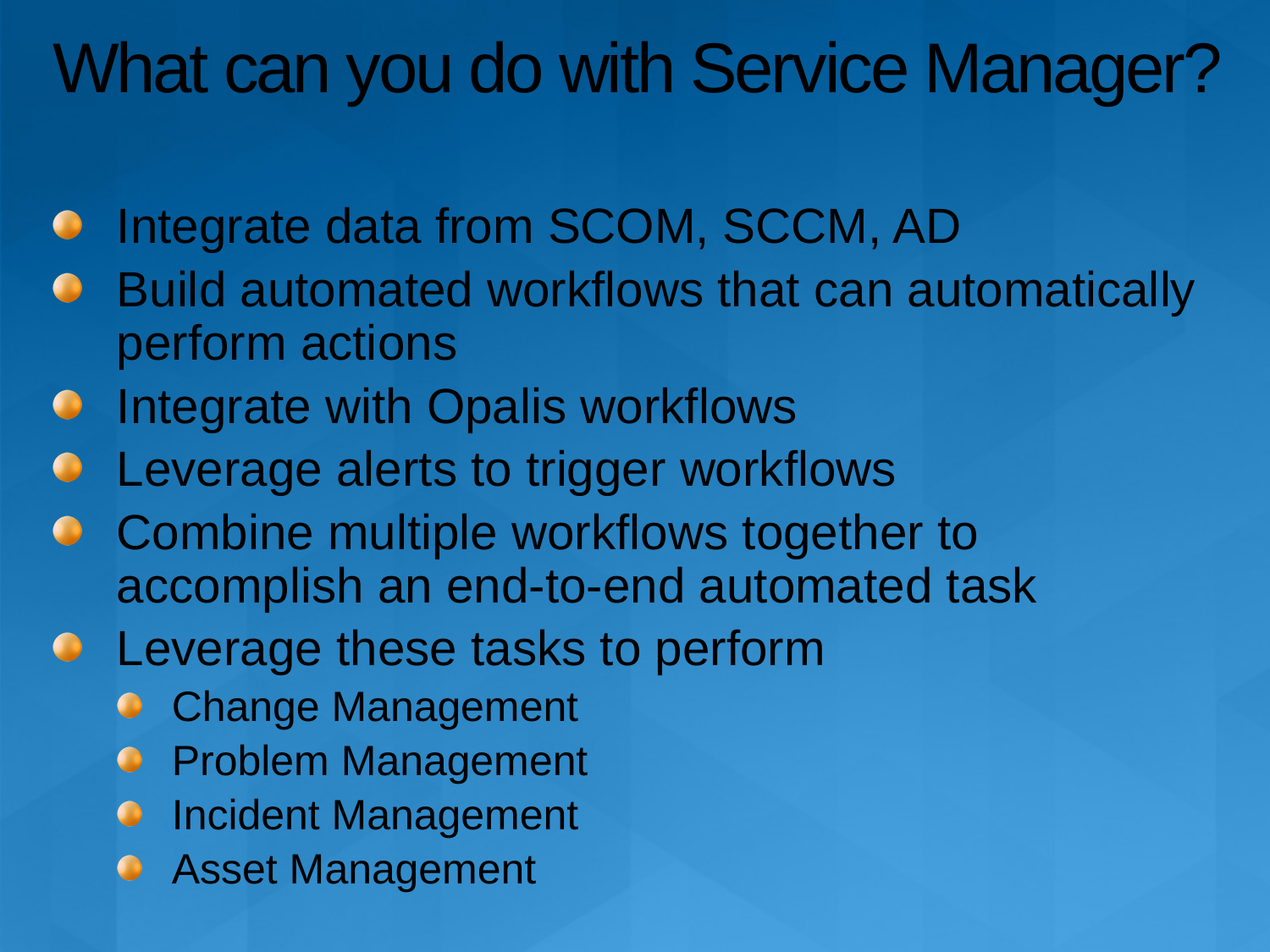

# What can you do with Service Manager?
Integrate data from SCOM, SCCM, AD
Build automated workflows that can automatically perform actions
Integrate with Opalis workflows
Leverage alerts to trigger workflows
Combine multiple workflows together to accomplish an end-to-end automated task
Leverage these tasks to perform
Change Management
Problem Management
Incident Management
Asset Management